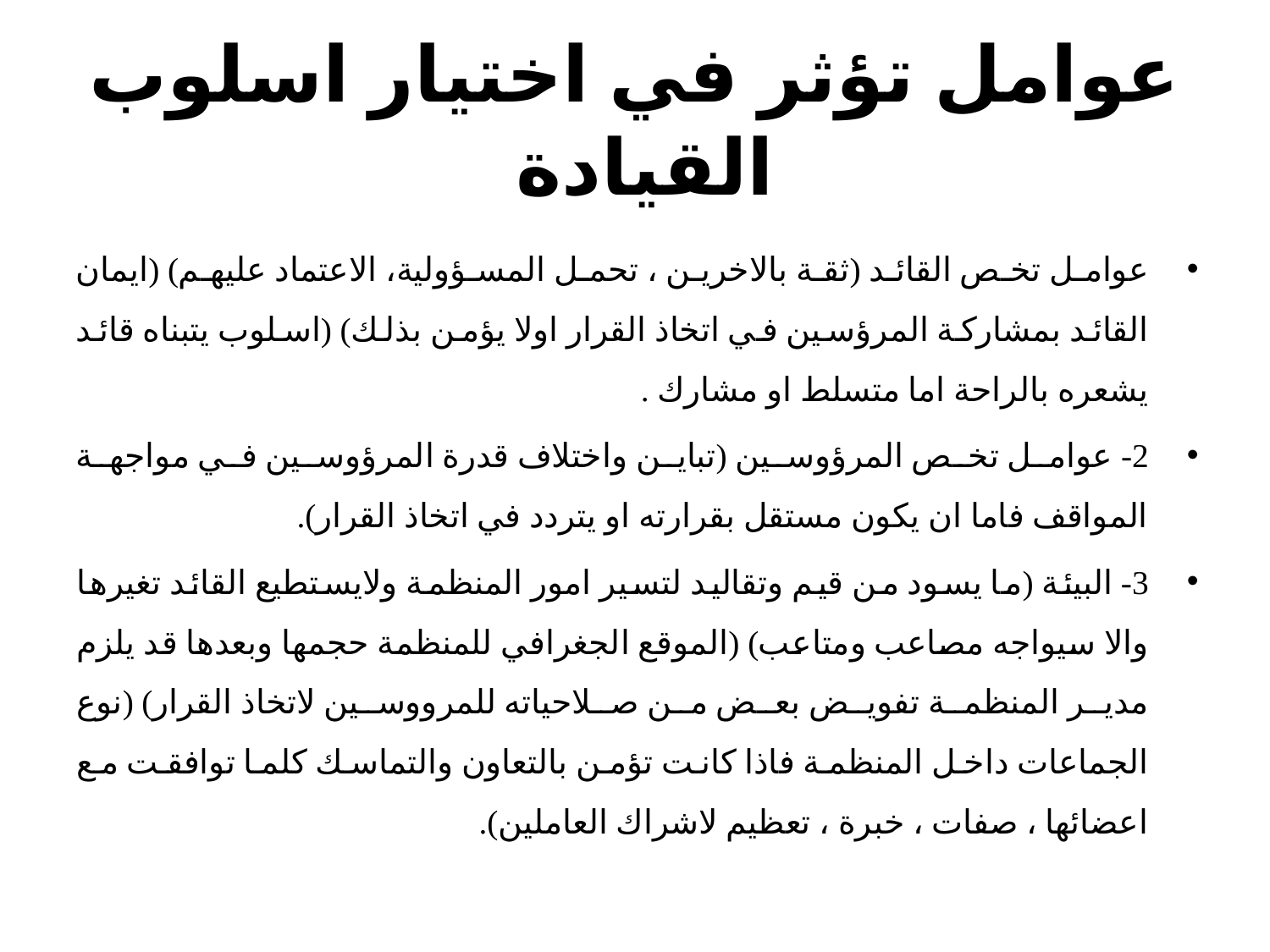

# عوامل تؤثر في اختيار اسلوب القيادة
عوامل تخص القائد (ثقة بالاخرين ، تحمل المسؤولية، الاعتماد عليهم) (ايمان القائد بمشاركة المرؤسين في اتخاذ القرار اولا يؤمن بذلك) (اسلوب يتبناه قائد يشعره بالراحة اما متسلط او مشارك .
2- عوامل تخص المرؤوسين (تباين واختلاف قدرة المرؤوسين في مواجهة المواقف فاما ان يكون مستقل بقرارته او يتردد في اتخاذ القرار).
3- البيئة (ما يسود من قيم وتقاليد لتسير امور المنظمة ولايستطيع القائد تغيرها والا سيواجه مصاعب ومتاعب) (الموقع الجغرافي للمنظمة حجمها وبعدها قد يلزم مدير المنظمة تفويض بعض من صلاحياته للمرووسين لاتخاذ القرار) (نوع الجماعات داخل المنظمة فاذا كانت تؤمن بالتعاون والتماسك كلما توافقت مع اعضائها ، صفات ، خبرة ، تعظيم لاشراك العاملين).